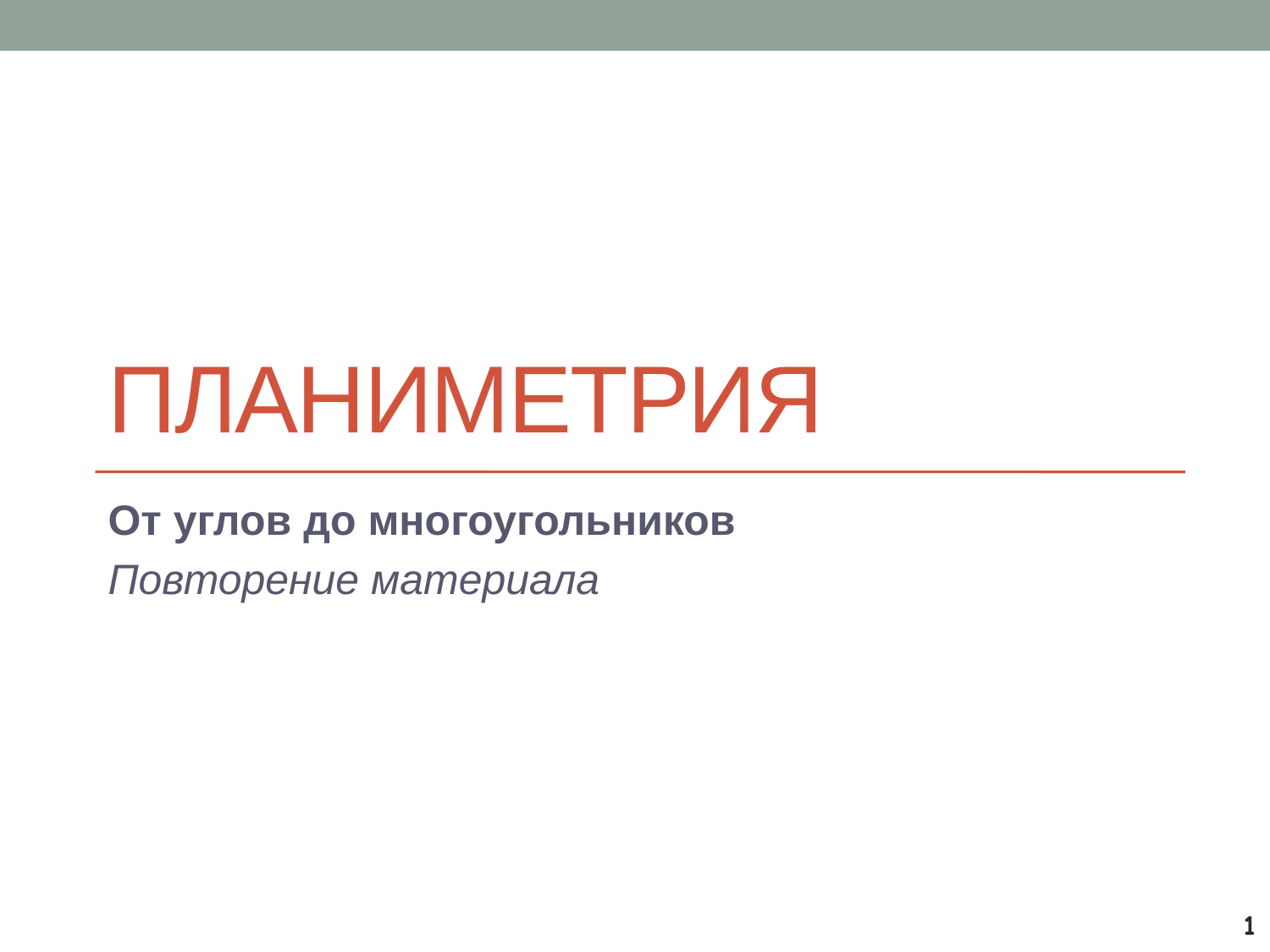

# Планиметрия
От углов до многоугольников
Повторение материала